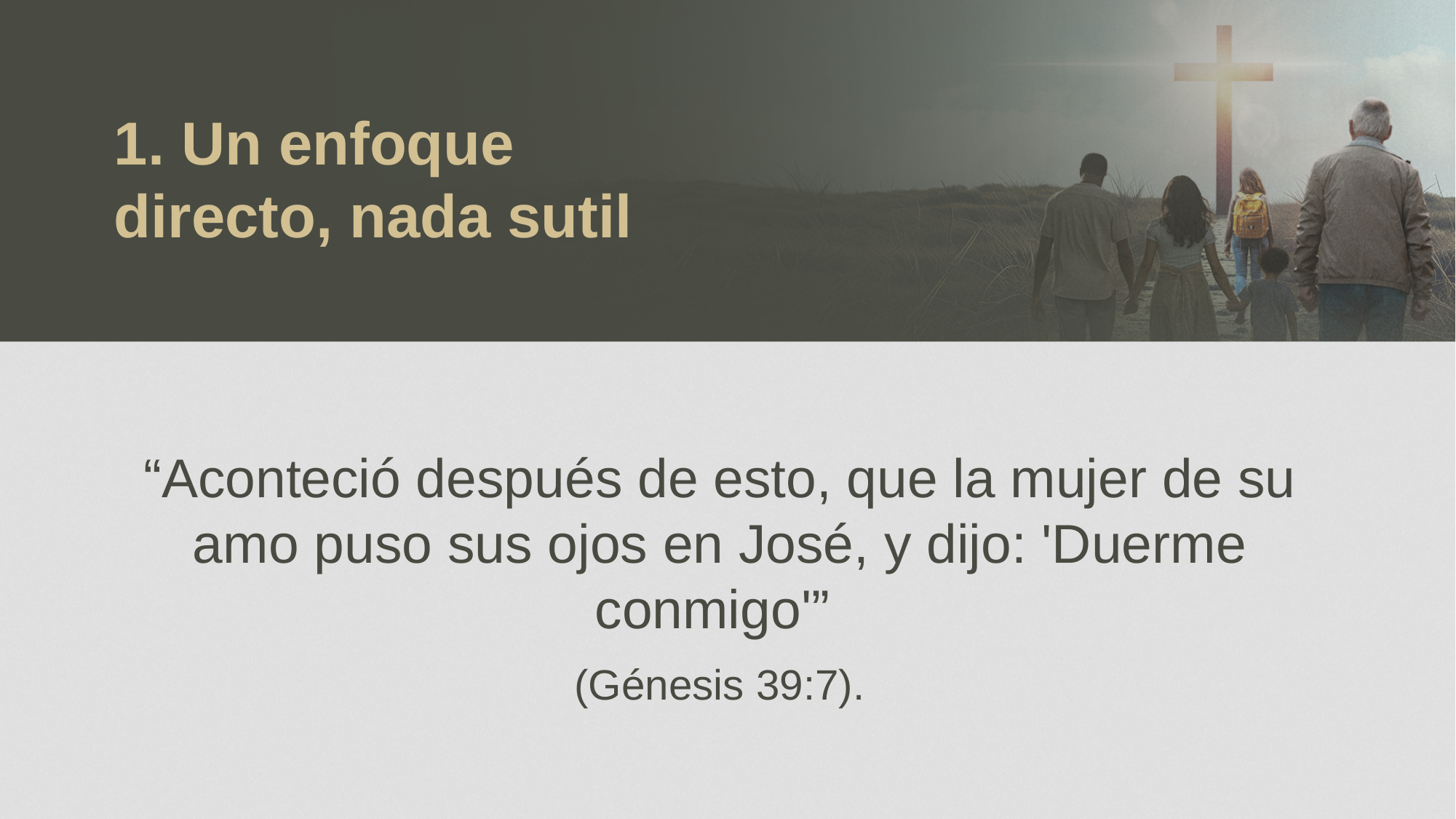

1. Un enfoque directo, nada sutil
“Aconteció después de esto, que la mujer de su amo puso sus ojos en José, y dijo: 'Duerme conmigo'”
(Génesis 39:7).